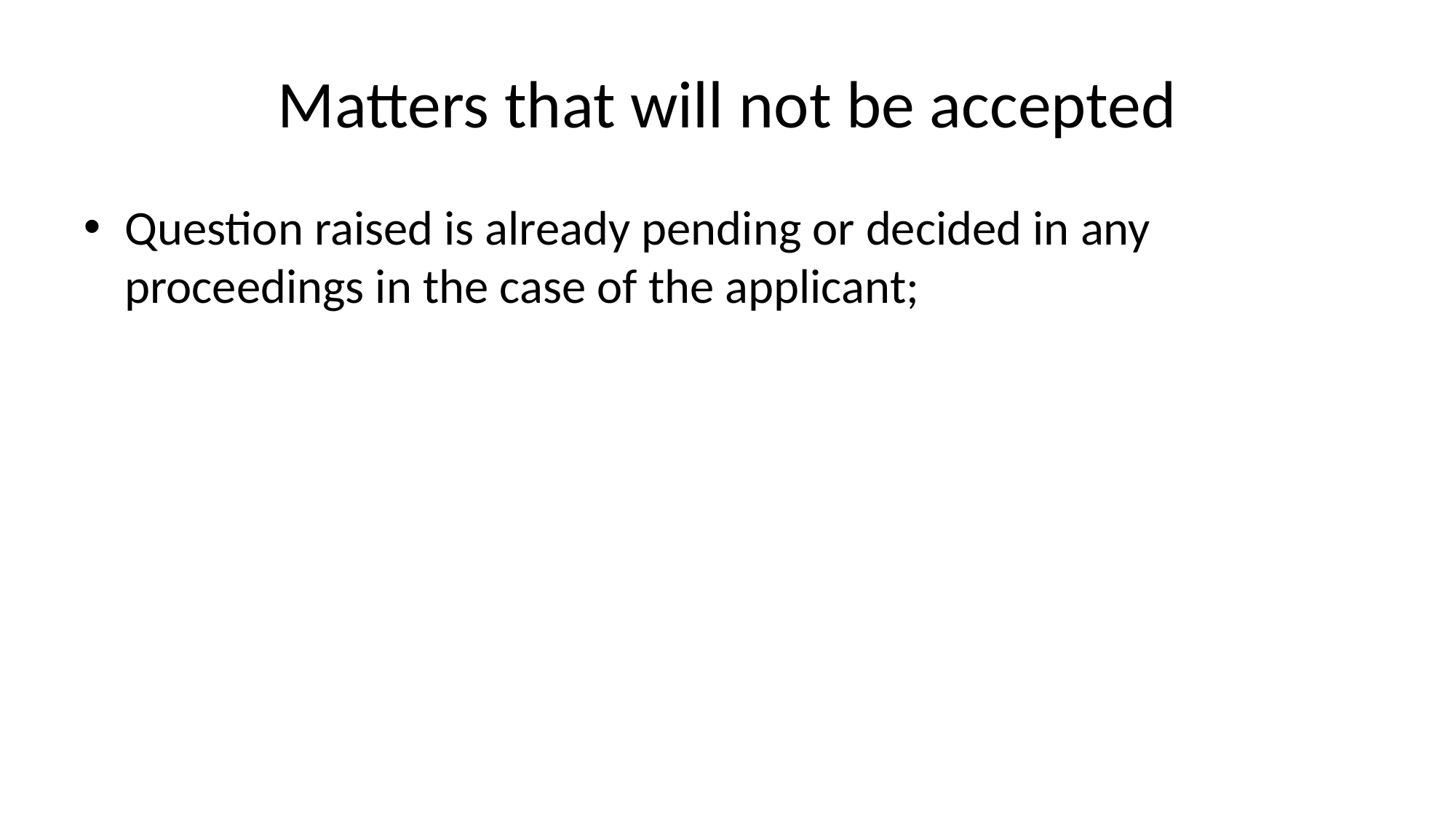

# Matters that will not be accepted
Question raised is already pending or decided in any proceedings in the case of the applicant;